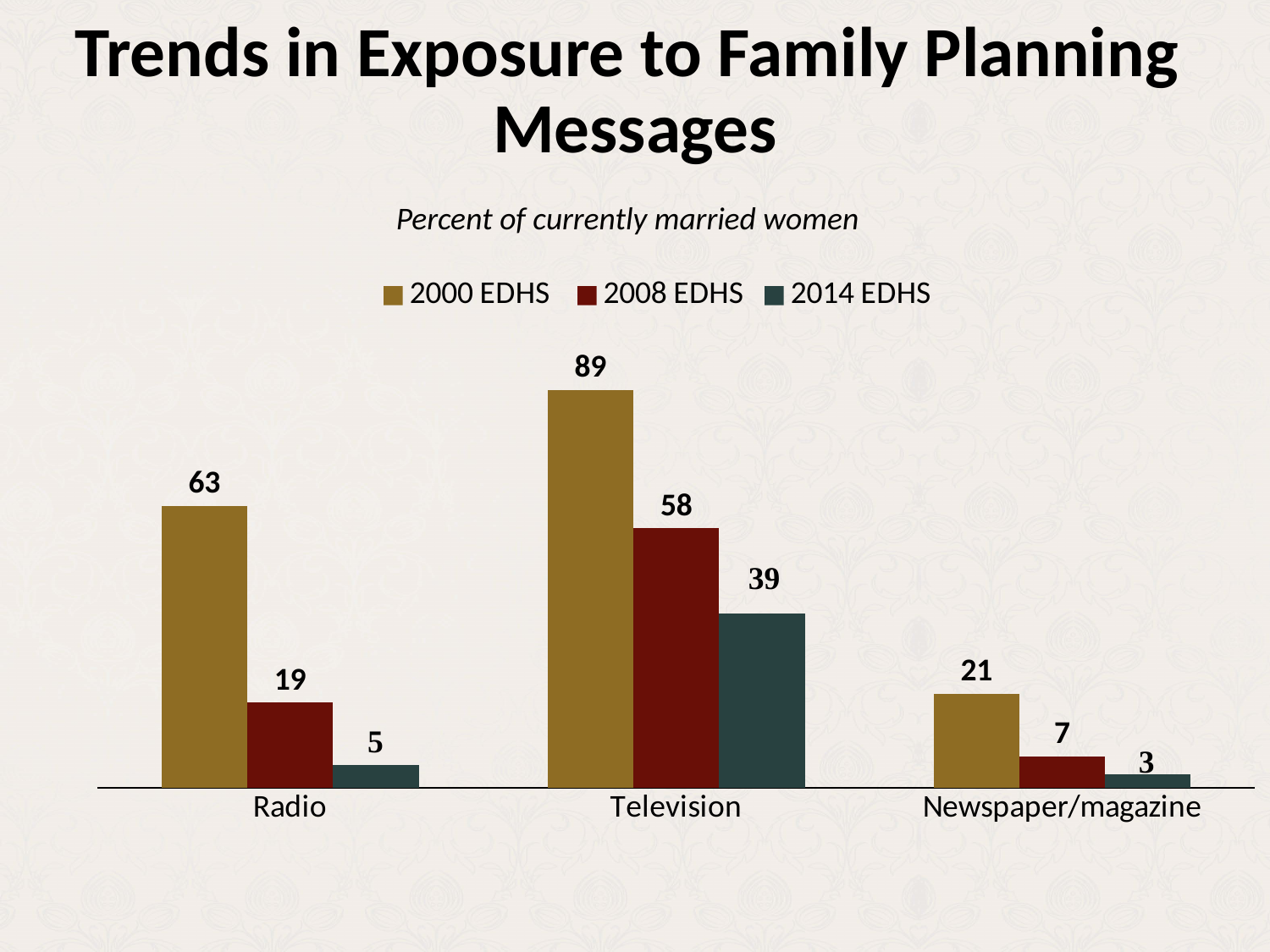

# Trends in Exposure to Family Planning Messages
Percent of currently married women

### Chart

| Category | 2000 EDHS  | 2008 EDHS | 2014 EDHS |
|---|---|---|---|
| Radio | 63.0 | 19.0 | 5.0 |
| Television | 89.0 | 58.0 | 39.0 |
| Newspaper/magazine | 21.0 | 7.0 | 3.0 |